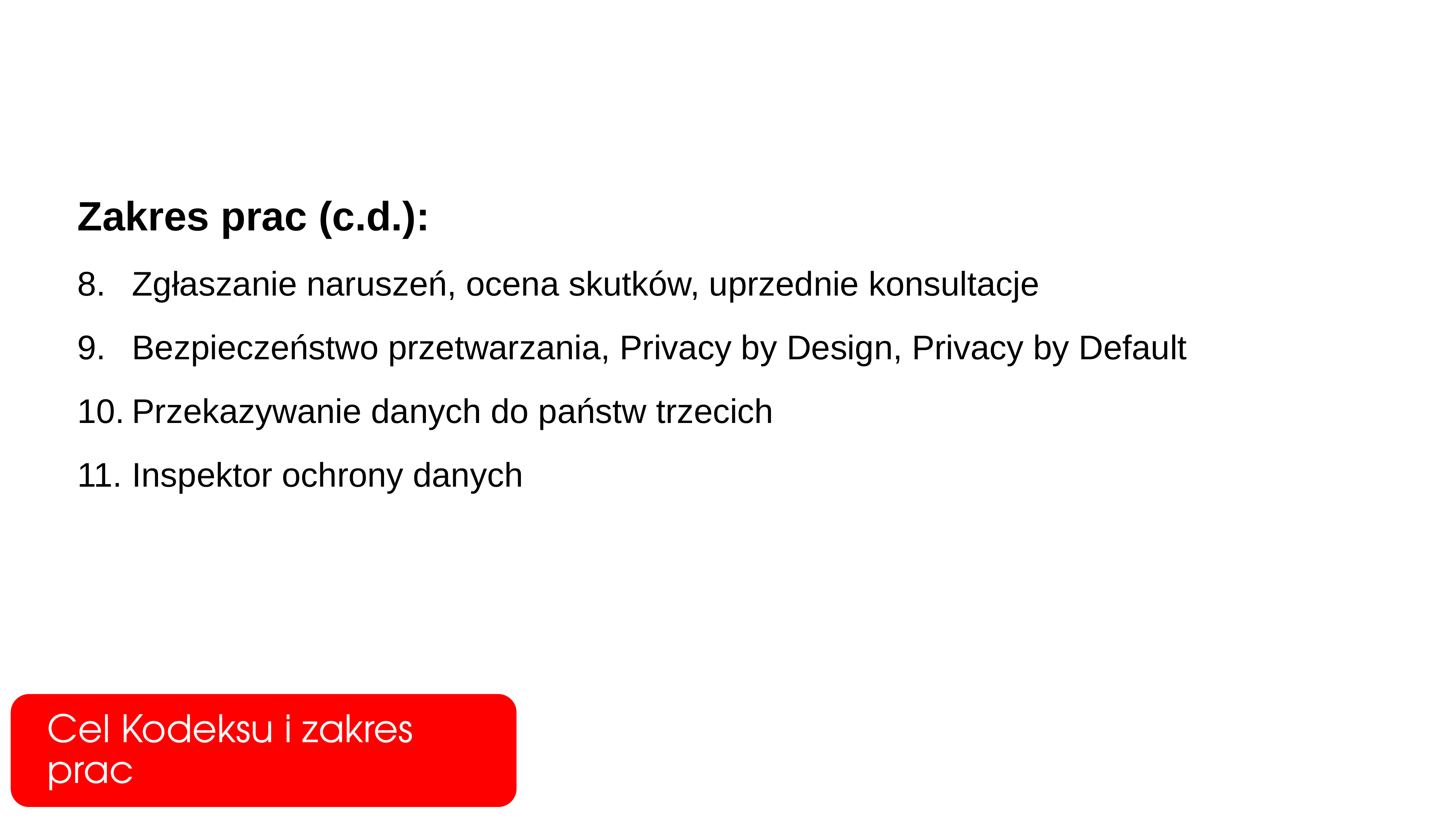

Zakres prac (c.d.):
Zgłaszanie naruszeń, ocena skutków, uprzednie konsultacje
Bezpieczeństwo przetwarzania, Privacy by Design, Privacy by Default
Przekazywanie danych do państw trzecich
Inspektor ochrony danych

Cel Kodeksu i zakres prac